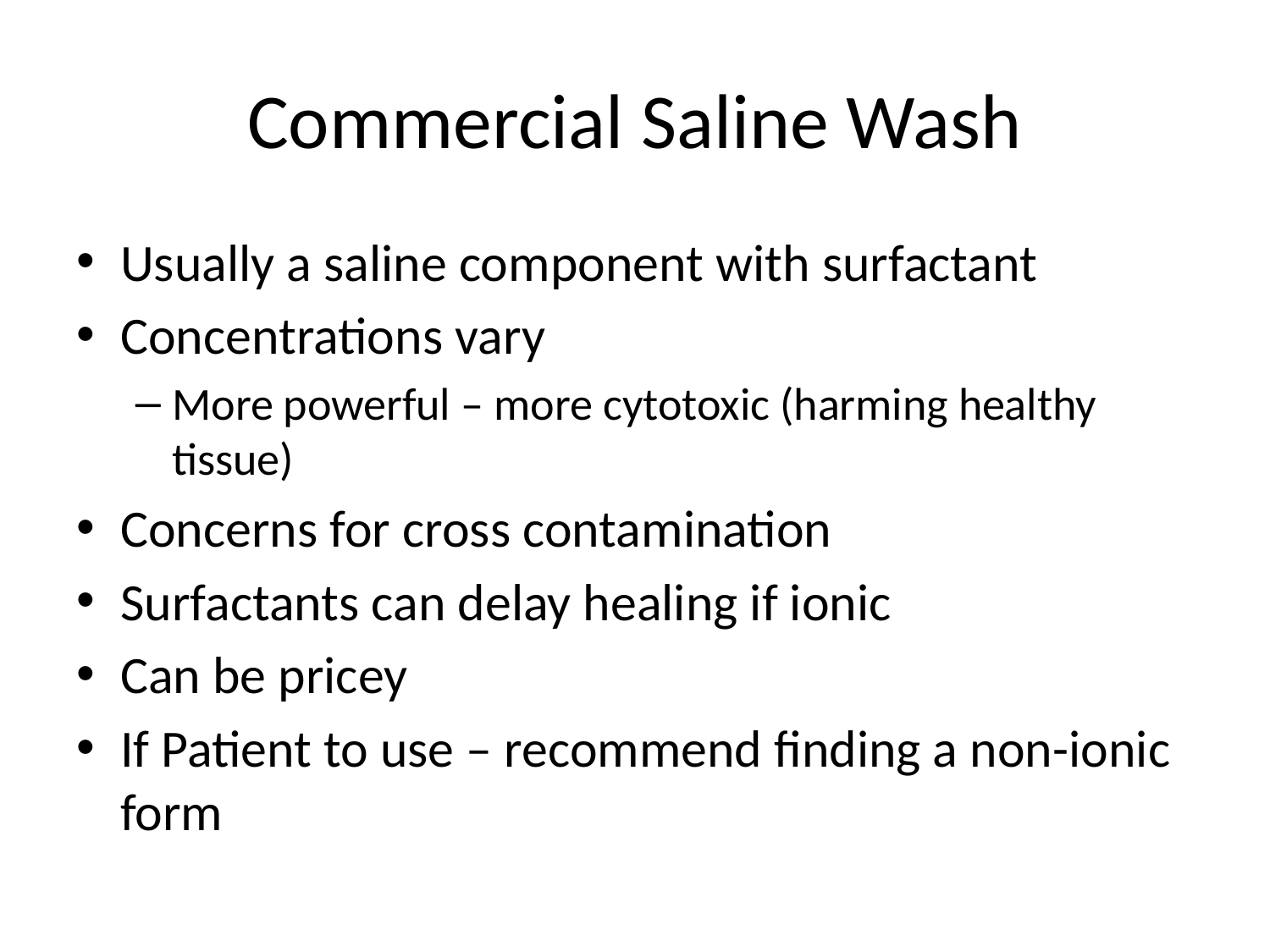

# Commercial Saline Wash
Usually a saline component with surfactant
Concentrations vary
More powerful – more cytotoxic (harming healthy tissue)
Concerns for cross contamination
Surfactants can delay healing if ionic
Can be pricey
If Patient to use – recommend finding a non-ionic form